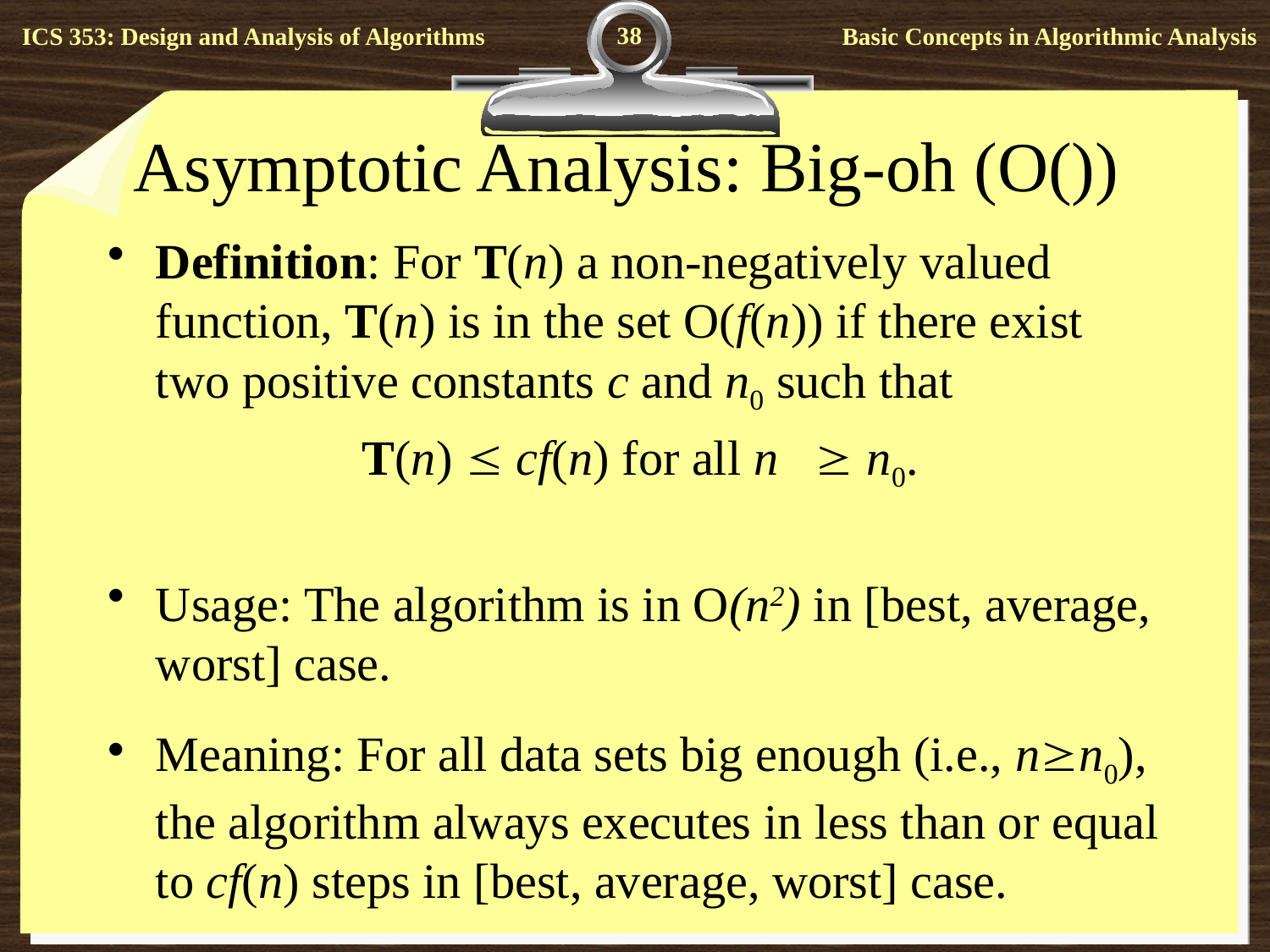

38
# Asymptotic Analysis: Big-oh (O())
Definition: For T(n) a non-negatively valued function, T(n) is in the set O(f(n)) if there exist two positive constants c and n0 such that
		T(n) ≤ cf(n) for all n  ≥ n0.

Usage: The algorithm is in O(n2) in [best, average, worst] case.

Meaning: For all data sets big enough (i.e., n≥n0), the algorithm always executes in less than or equal to cf(n) steps in [best, average, worst] case.